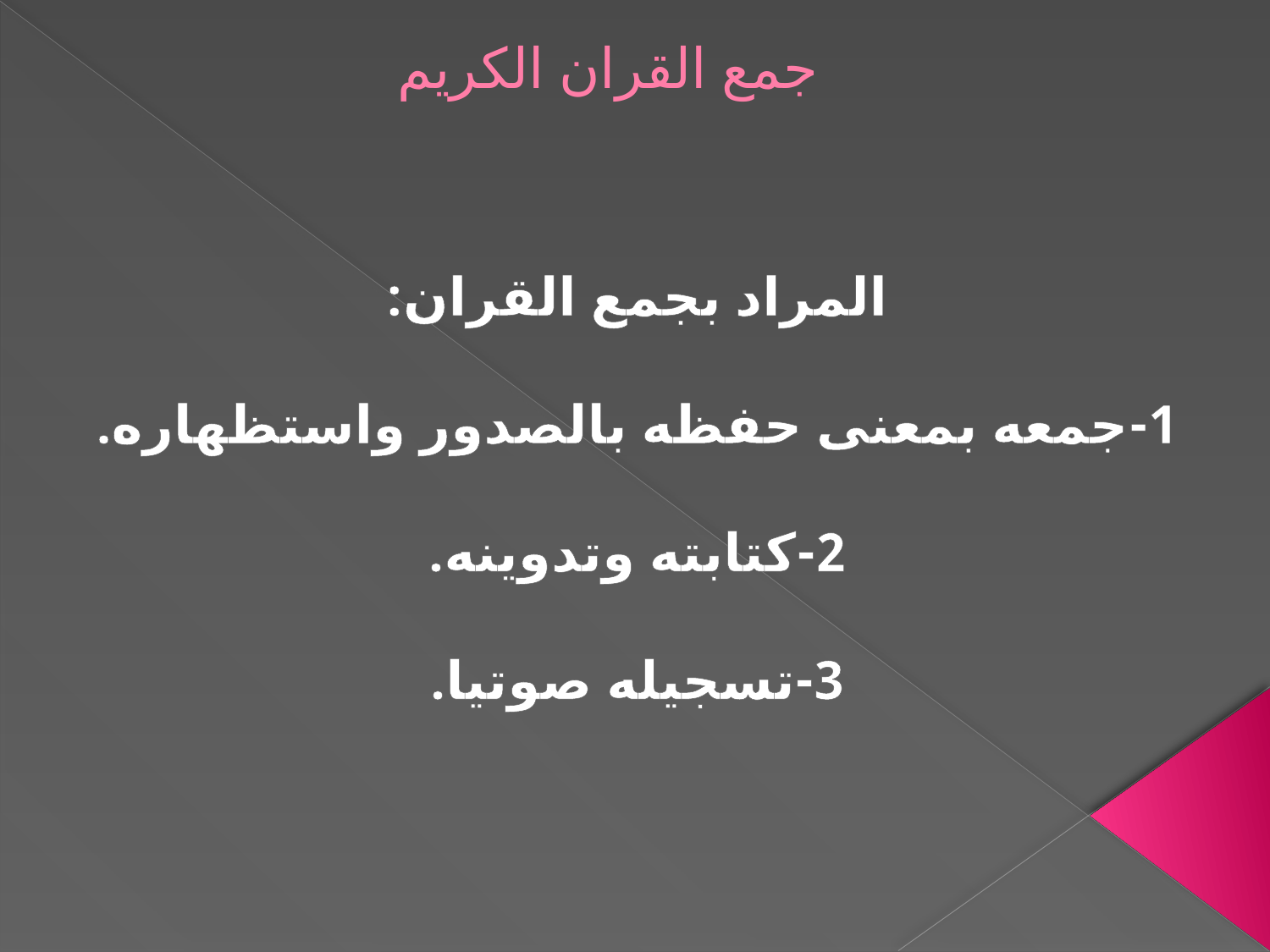

# جمع القران الكريم
المراد بجمع القران:

1-جمعه بمعنى حفظه بالصدور واستظهاره.

2-كتابته وتدوينه.

3-تسجيله صوتيا.